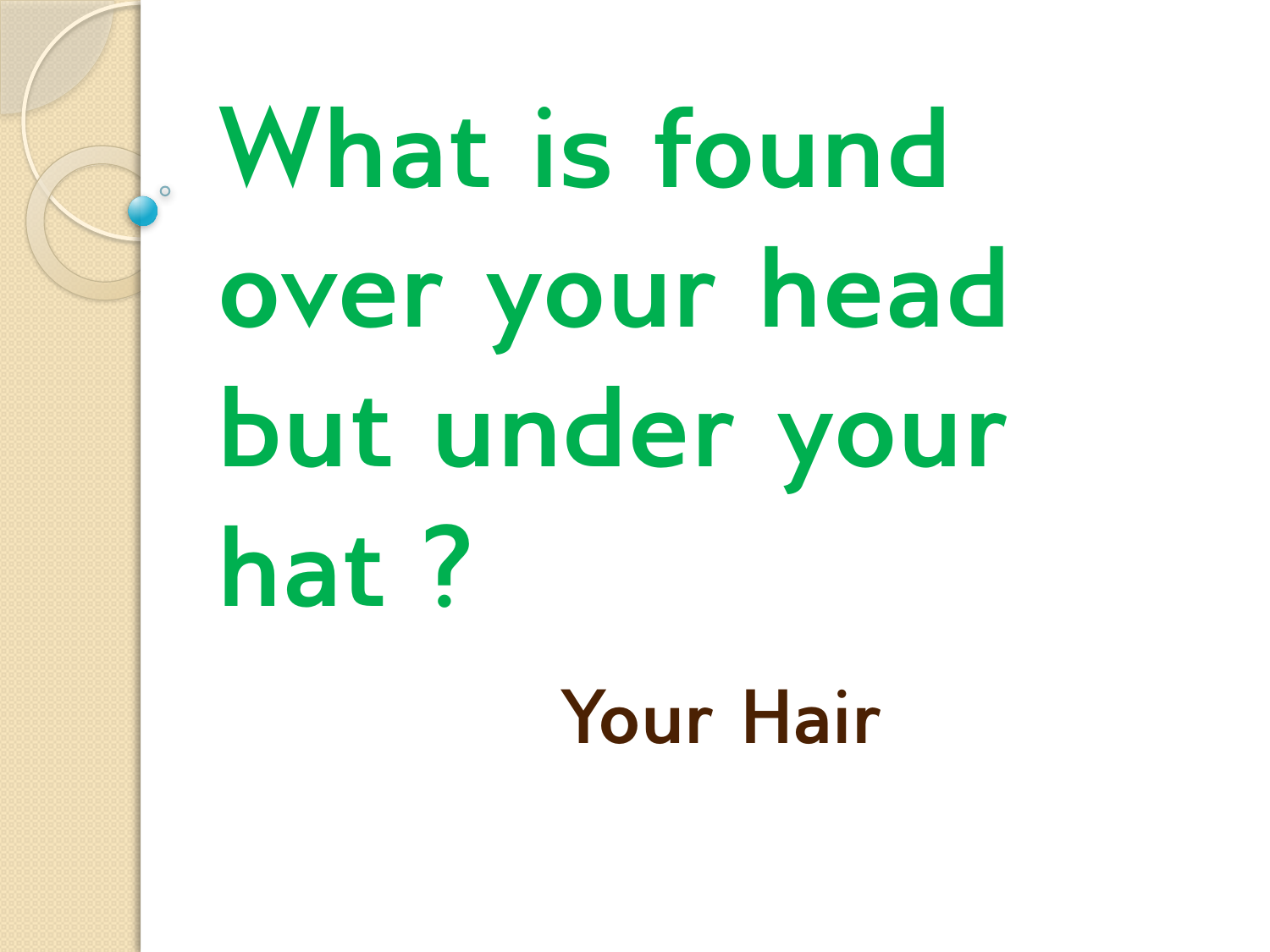

# What is found over your head but under your hat ?
               Your Hair